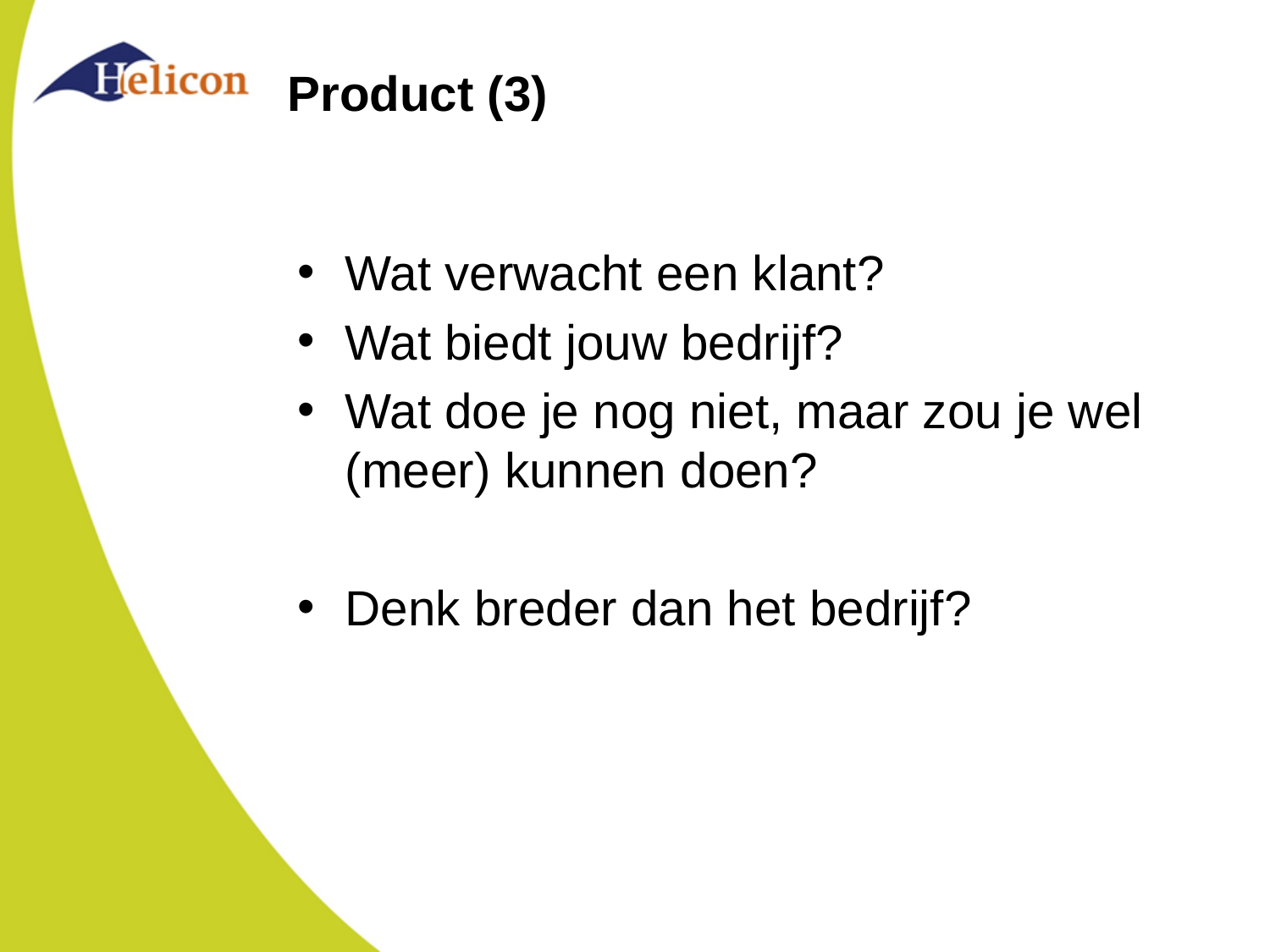

# Product (3)

Wat verwacht een klant?
Wat biedt jouw bedrijf?
Wat doe je nog niet, maar zou je wel (meer) kunnen doen?

Denk breder dan het bedrijf?